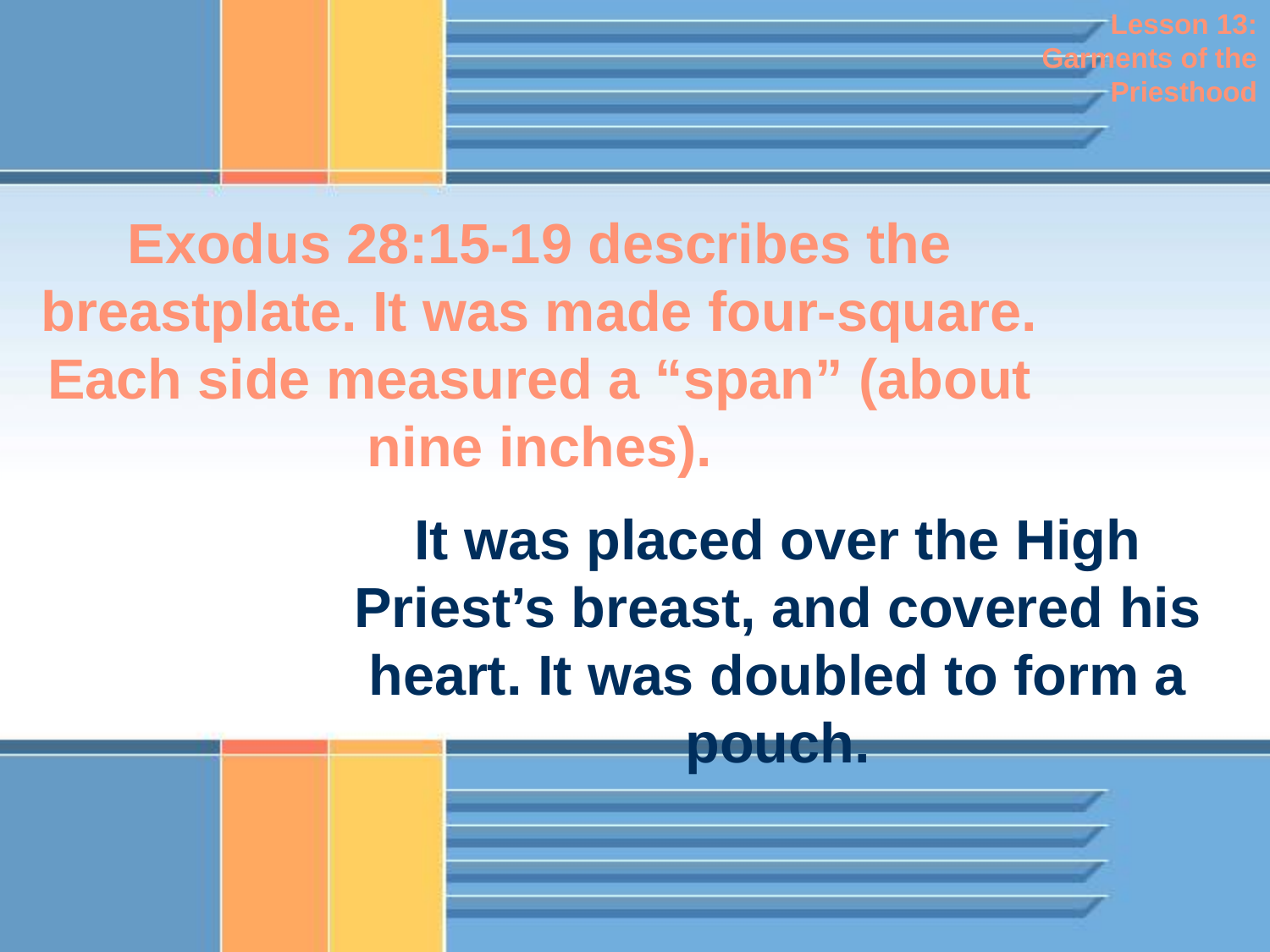

Lesson 13: Garments of the Priesthood
Exodus 28:15-19 describes the breastplate. It was made four-square. Each side measured a “span” (about nine inches).
It was placed over the High Priest’s breast, and covered his heart. It was doubled to form a pouch.